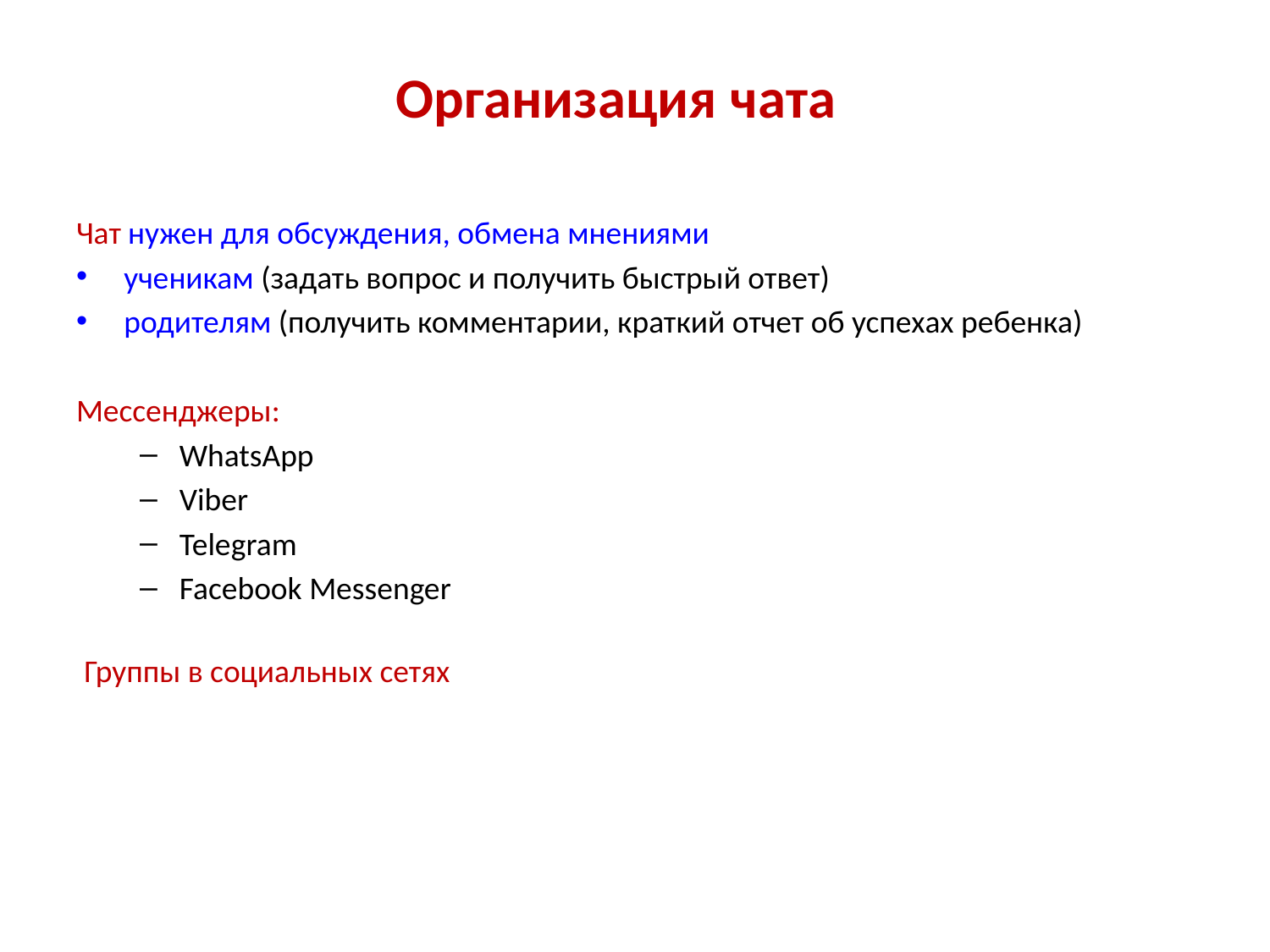

# Организация чата
Чат нужен для обсуждения, обмена мнениями
ученикам (задать вопрос и получить быстрый ответ)
родителям (получить комментарии, краткий отчет об успехах ребенка)

Мессенджеры:
WhatsApp
Viber
Telegram
Facebook Messenger

Группы в социальных сетях